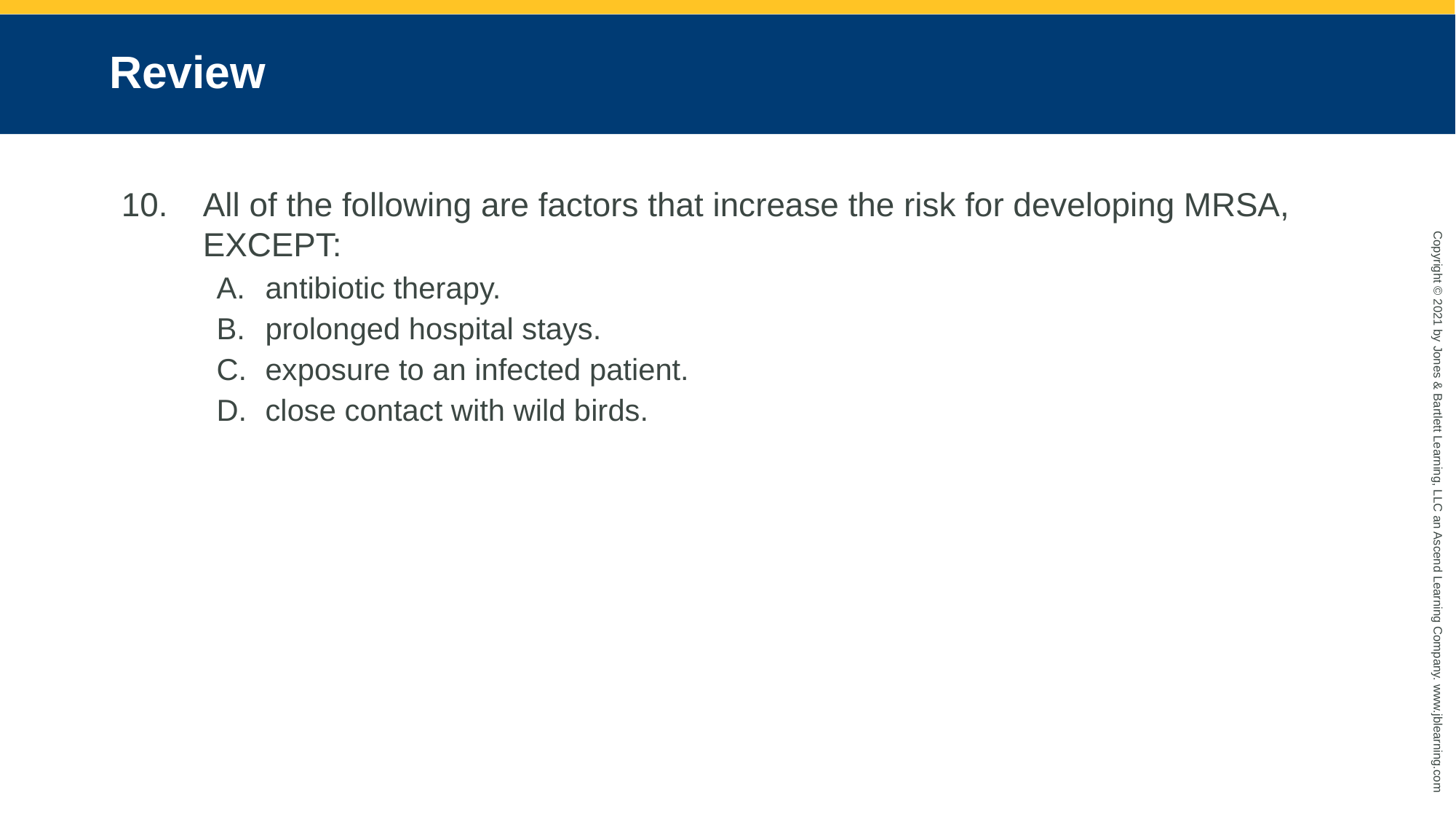

# Review
All of the following are factors that increase the risk for developing MRSA, EXCEPT:
antibiotic therapy.
prolonged hospital stays.
exposure to an infected patient.
close contact with wild birds.